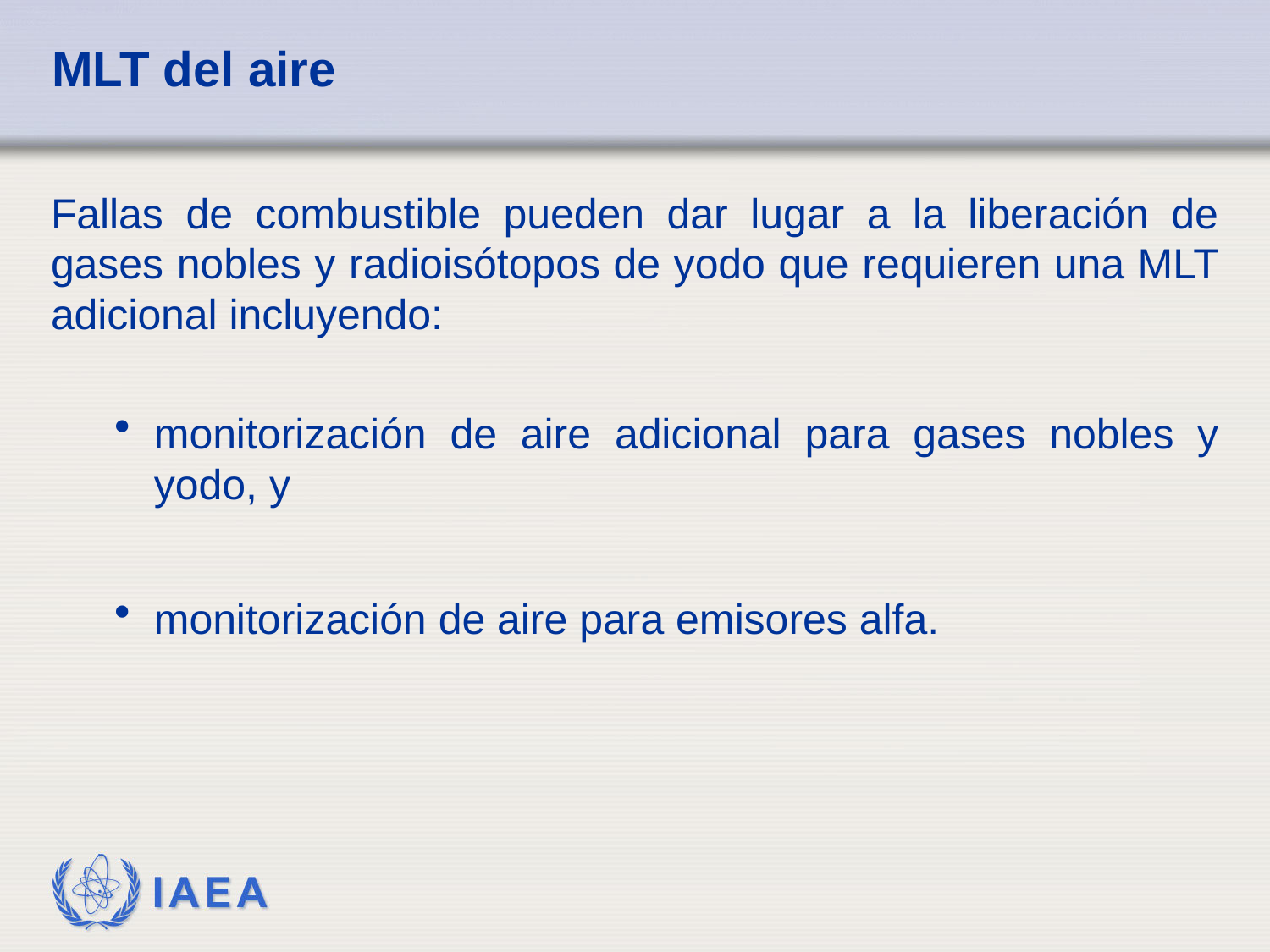

# MLT del aire
Fallas de combustible pueden dar lugar a la liberación de gases nobles y radioisótopos de yodo que requieren una MLT adicional incluyendo:

monitorización de aire adicional para gases nobles y yodo, y

monitorización de aire para emisores alfa.